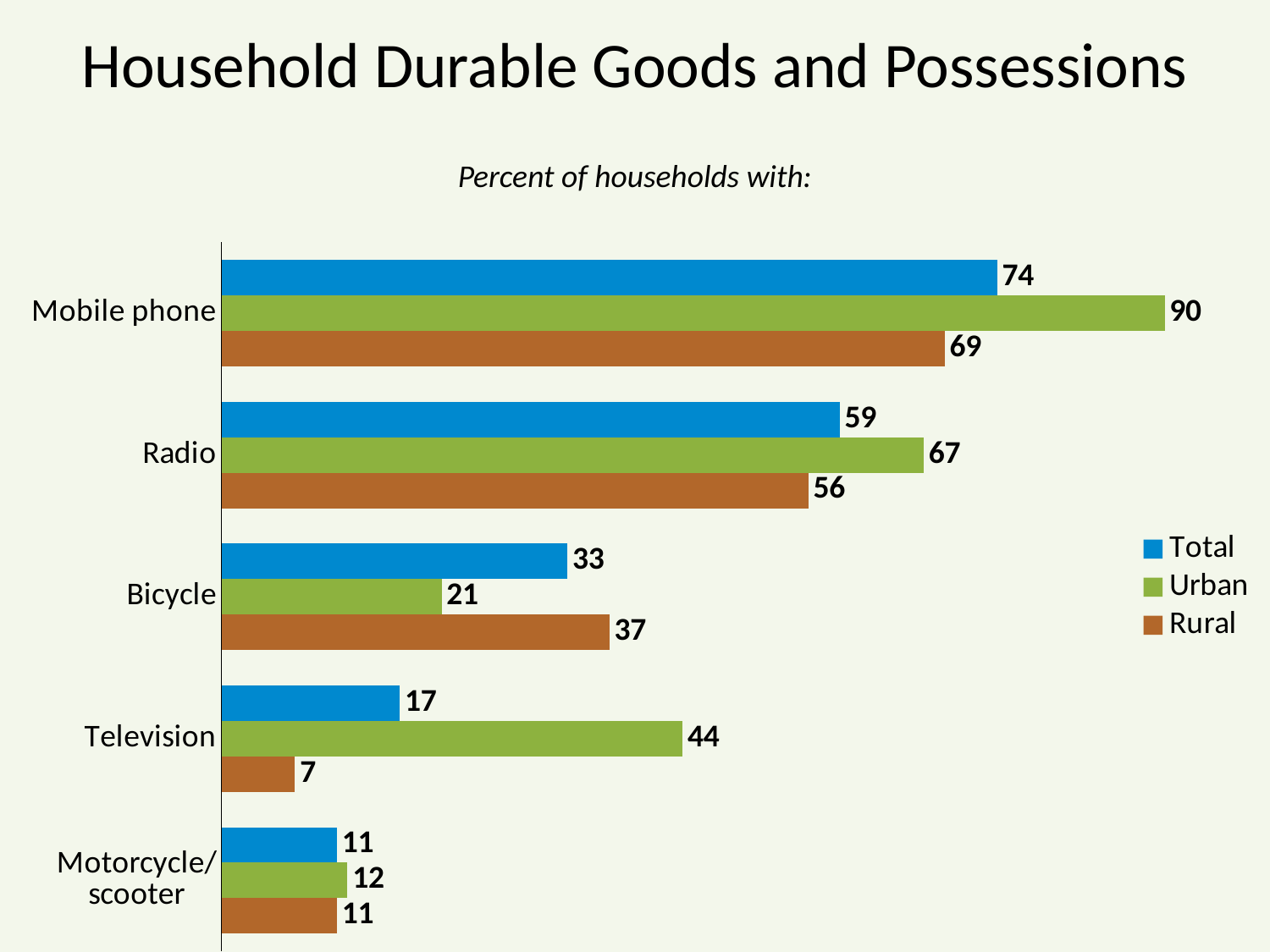

# Household Durable Goods and Possessions
Percent of households with:

### Chart

| Category | Rural | Urban | Total |
|---|---|---|---|
| Motorcycle/ scooter | 11.0 | 12.0 | 11.0 |
| Television | 7.0 | 44.0 | 17.0 |
| Bicycle | 37.0 | 21.0 | 33.0 |
| Radio | 56.0 | 67.0 | 59.0 |
| Mobile phone | 69.0 | 90.0 | 74.0 |